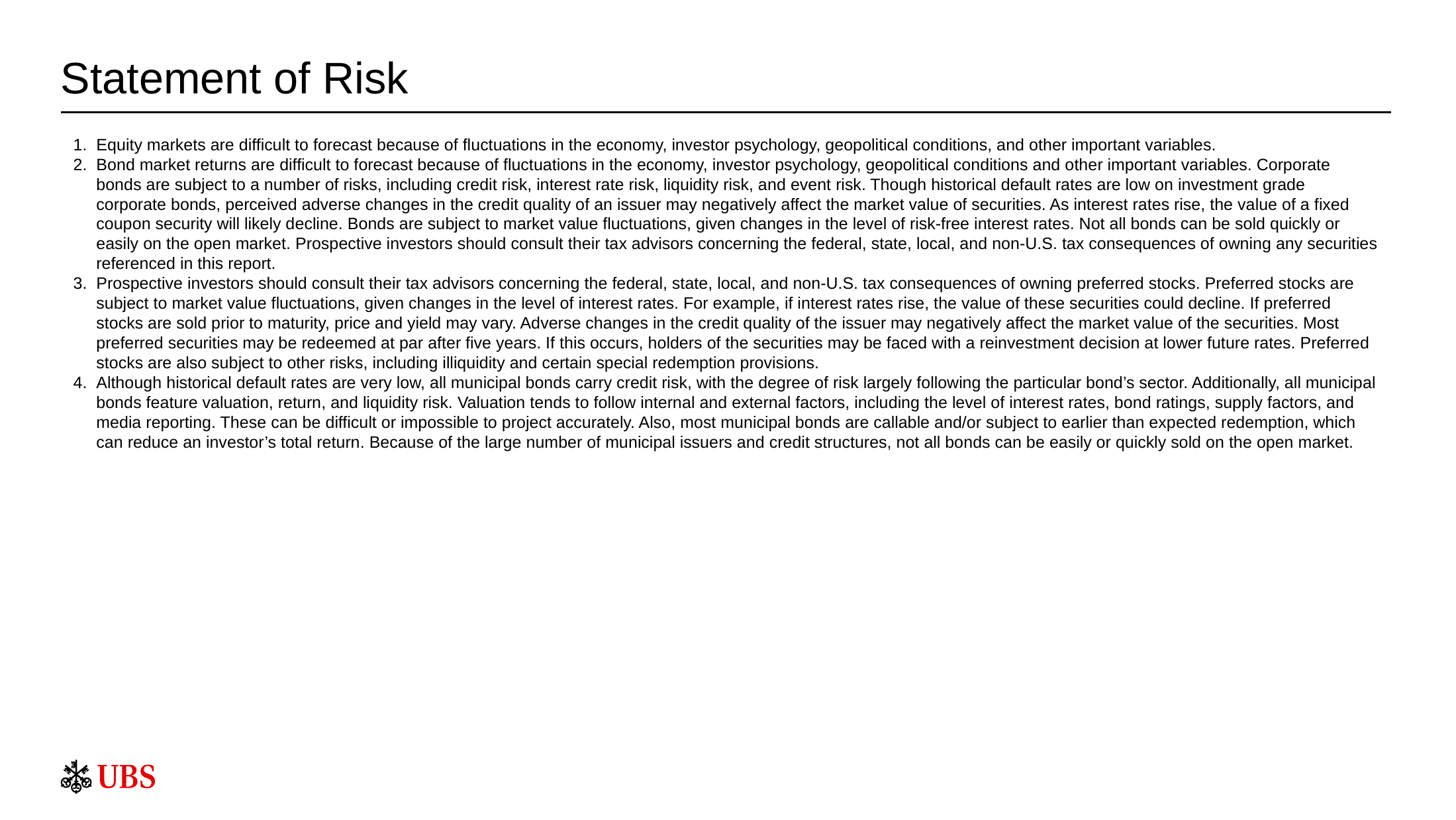

# Statement of Risk
Equity markets are difficult to forecast because of fluctuations in the economy, investor psychology, geopolitical conditions, and other important variables.
Bond market returns are difficult to forecast because of fluctuations in the economy, investor psychology, geopolitical conditions and other important variables. Corporate bonds are subject to a number of risks, including credit risk, interest rate risk, liquidity risk, and event risk. Though historical default rates are low on investment grade corporate bonds, perceived adverse changes in the credit quality of an issuer may negatively affect the market value of securities. As interest rates rise, the value of a fixed coupon security will likely decline. Bonds are subject to market value fluctuations, given changes in the level of risk-free interest rates. Not all bonds can be sold quickly or easily on the open market. Prospective investors should consult their tax advisors concerning the federal, state, local, and non-U.S. tax consequences of owning any securities referenced in this report.
Prospective investors should consult their tax advisors concerning the federal, state, local, and non-U.S. tax consequences of owning preferred stocks. Preferred stocks are subject to market value fluctuations, given changes in the level of interest rates. For example, if interest rates rise, the value of these securities could decline. If preferred stocks are sold prior to maturity, price and yield may vary. Adverse changes in the credit quality of the issuer may negatively affect the market value of the securities. Most preferred securities may be redeemed at par after five years. If this occurs, holders of the securities may be faced with a reinvestment decision at lower future rates. Preferred stocks are also subject to other risks, including illiquidity and certain special redemption provisions.
Although historical default rates are very low, all municipal bonds carry credit risk, with the degree of risk largely following the particular bond’s sector. Additionally, all municipal bonds feature valuation, return, and liquidity risk. Valuation tends to follow internal and external factors, including the level of interest rates, bond ratings, supply factors, and media reporting. These can be difficult or impossible to project accurately. Also, most municipal bonds are callable and/or subject to earlier than expected redemption, which can reduce an investor’s total return. Because of the large number of municipal issuers and credit structures, not all bonds can be easily or quickly sold on the open market.